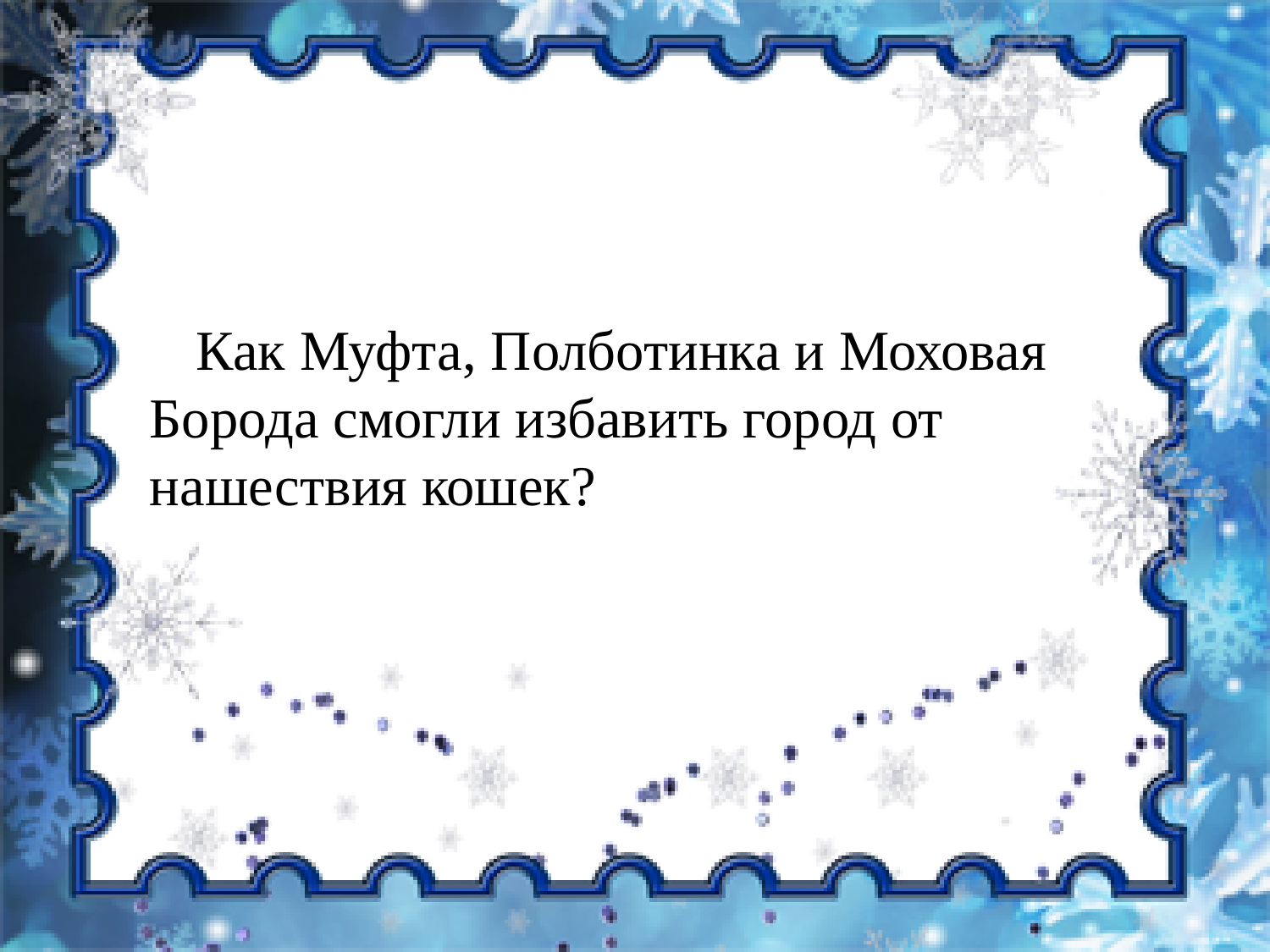

Как Муфта, Полботинка и Моховая Борода смогли избавить город от нашествия кошек?